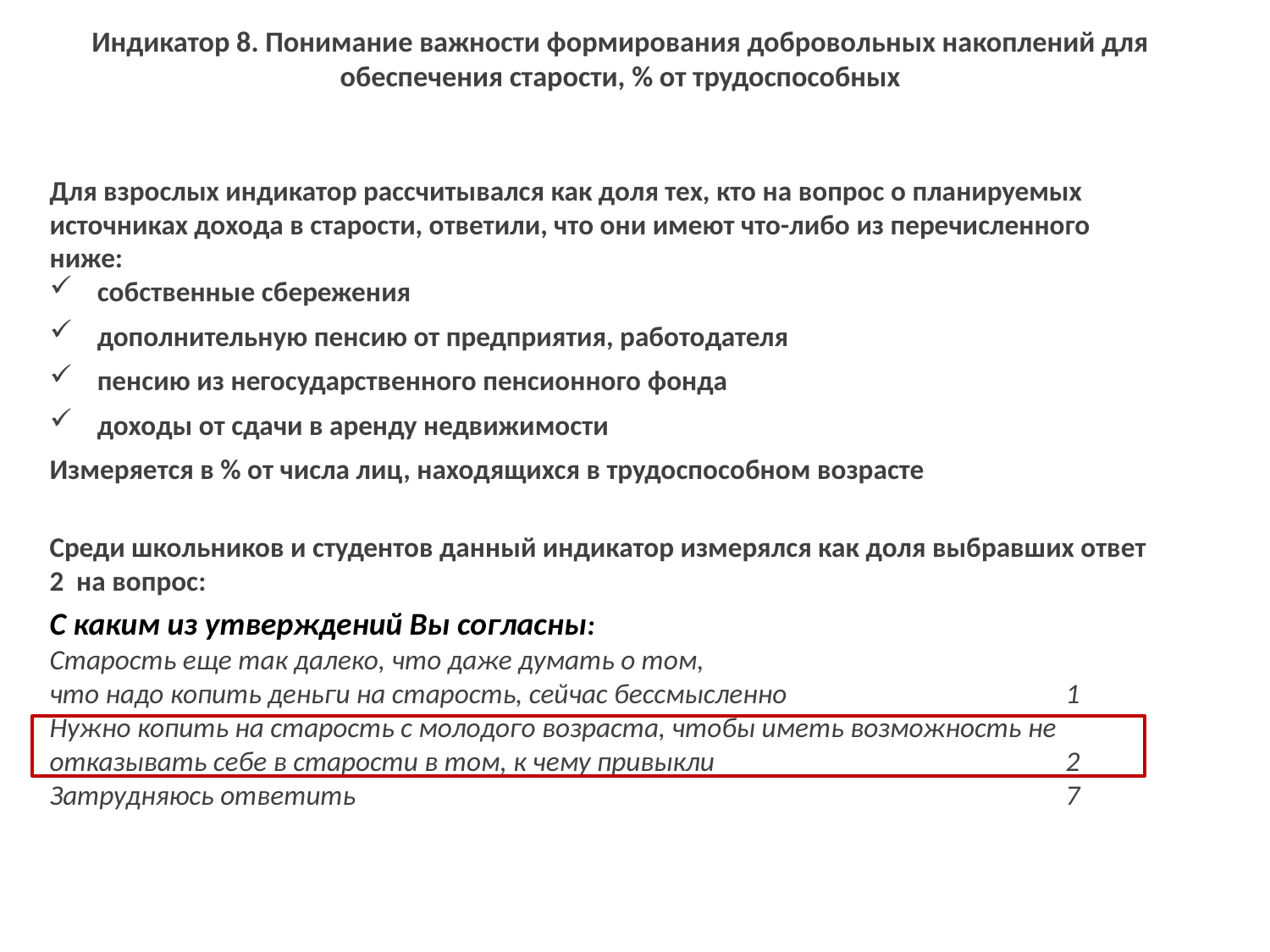

# Индикатор 8. Понимание важности формирования добровольных накоплений для обеспечения старости, % от трудоспособных
Для взрослых индикатор рассчитывался как доля тех, кто на вопрос о планируемых источниках дохода в старости, ответили, что они имеют что-либо из перечисленного ниже:
собственные сбережения
дополнительную пенсию от предприятия, работодателя
пенсию из негосударственного пенсионного фонда
доходы от сдачи в аренду недвижимости
Измеряется в % от числа лиц, находящихся в трудоспособном возрасте

Среди школьников и студентов данный индикатор измерялся как доля выбравших ответ  2  на вопрос:
С каким из утверждений Вы согласны:
Старость еще так далеко, что даже думать о том,
что надо копить деньги на старость, сейчас бессмысленно			1
Нужно копить на старость с молодого возраста, чтобы иметь возможность не отказывать себе в старости в том, к чему привыкли			2
Затрудняюсь ответить					  	7